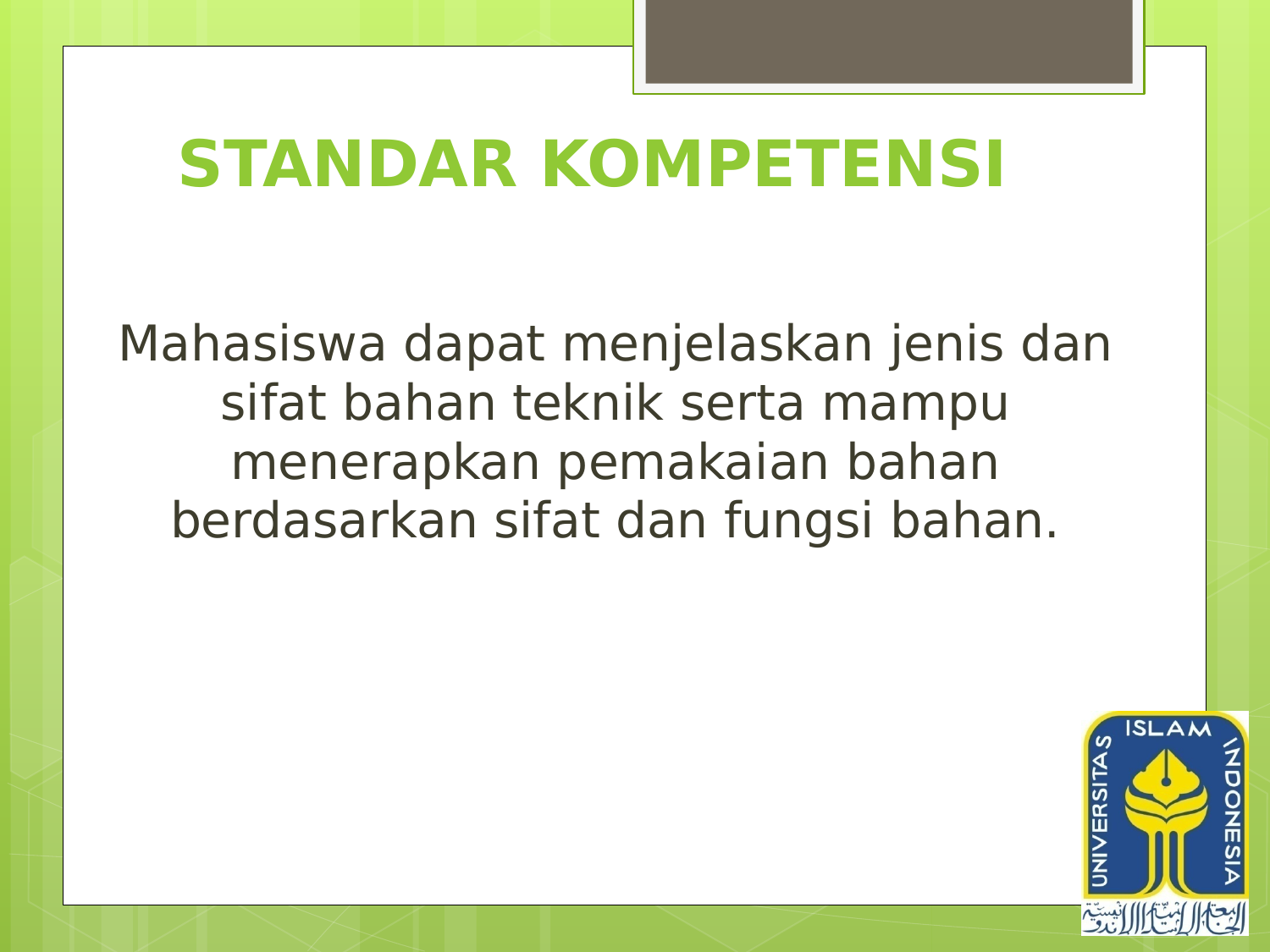

# STANDAR KOMPETENSI

Mahasiswa dapat menjelaskan jenis dan sifat bahan teknik serta mampu menerapkan pemakaian bahan berdasarkan sifat dan fungsi bahan.